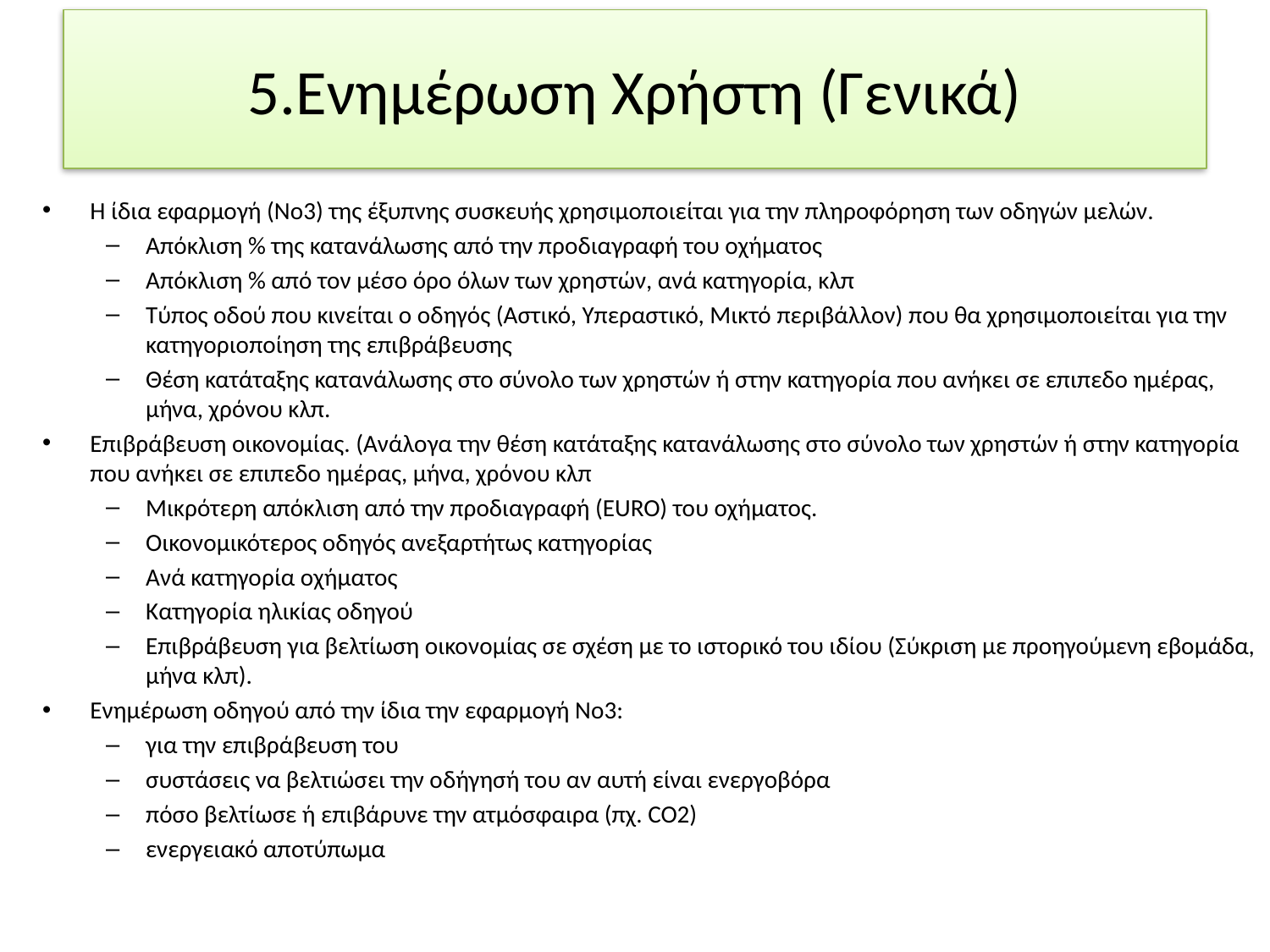

# 5.Ενημέρωση Χρήστη (Γενικά)
Η ίδια εφαρμογή (Νο3) της έξυπνης συσκευής χρησιμοποιείται για την πληροφόρηση των οδηγών μελών.
Απόκλιση % της κατανάλωσης από την προδιαγραφή του οχήματος
Απόκλιση % από τον μέσο όρο όλων των χρηστών, ανά κατηγορία, κλπ
Τύπος οδού που κινείται ο οδηγός (Αστικό, Υπεραστικό, Μικτό περιβάλλον) που θα χρησιμοποιείται για την κατηγοριοποίηση της επιβράβευσης
Θέση κατάταξης κατανάλωσης στο σύνολο των χρηστών ή στην κατηγορία που ανήκει σε επιπεδο ημέρας, μήνα, χρόνου κλπ.
Επιβράβευση οικονομίας. (Ανάλογα την θέση κατάταξης κατανάλωσης στο σύνολο των χρηστών ή στην κατηγορία που ανήκει σε επιπεδο ημέρας, μήνα, χρόνου κλπ
Μικρότερη απόκλιση από την προδιαγραφή (EURO) του οχήματος.
Οικονομικότερος οδηγός ανεξαρτήτως κατηγορίας
Ανά κατηγορία οχήματος
Κατηγορία ηλικίας οδηγού
Επιβράβευση για βελτίωση οικονομίας σε σχέση με το ιστορικό του ιδίου (Σύκριση με προηγούμενη εβομάδα, μήνα κλπ).
Ενημέρωση οδηγού από την ίδια την εφαρμογή Νο3:
για την επιβράβευση του
συστάσεις να βελτιώσει την οδήγησή του αν αυτή είναι ενεργοβόρα
πόσο βελτίωσε ή επιβάρυνε την ατμόσφαιρα (πχ. CO2)
ενεργειακό αποτύπωμα